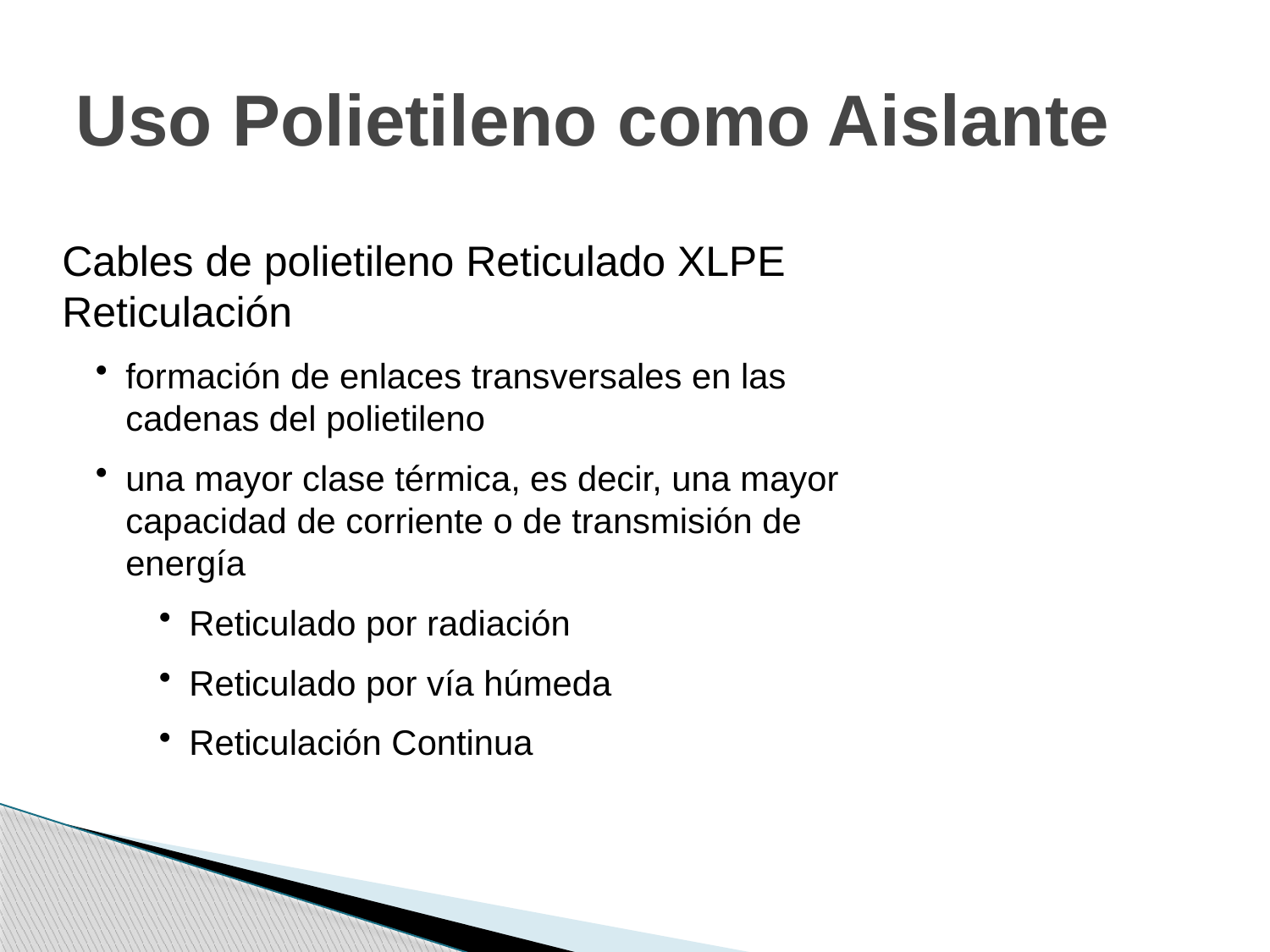

# Uso Polietileno como Aislante
Cables de polietileno Reticulado XLPE Reticulación
formación de enlaces transversales en las cadenas del polietileno
una mayor clase térmica, es decir, una mayor capacidad de corriente o de transmisión de energía
Reticulado por radiación
Reticulado por vía húmeda
Reticulación Continua